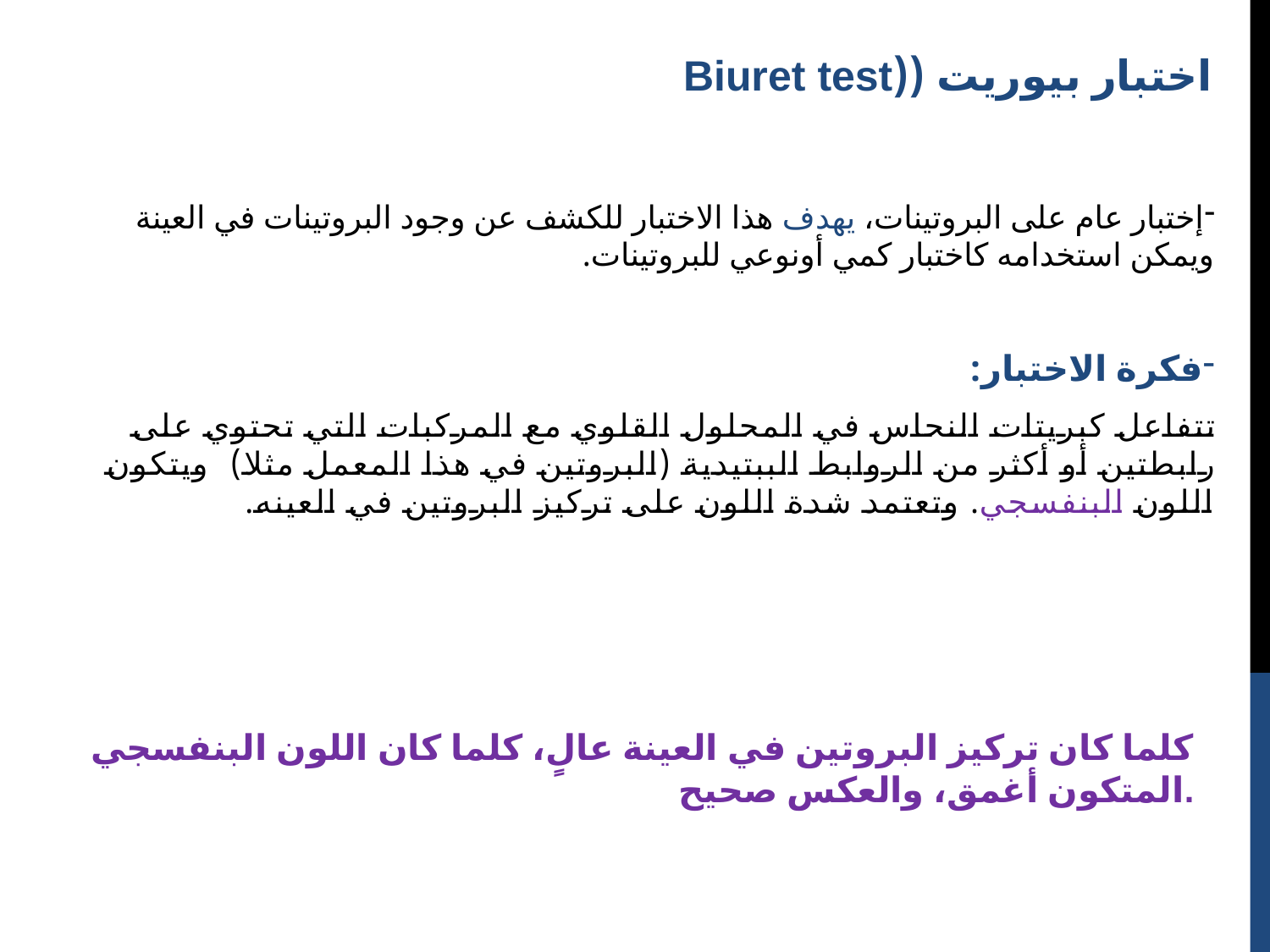

اختبار بيوريت ((Biuret test
إختبار عام على البروتينات، يهدف هذا الاختبار للكشف عن وجود البروتينات في العينة ويمكن استخدامه كاختبار كمي أونوعي للبروتينات.

فكرة الاختبار:
تتفاعل كبريتات النحاس في المحلول القلوي مع المركبات التي تحتوي على رابطتين أو أكثر من الروابط الببتيدية (البروتين في هذا المعمل مثلا)  ويتكون اللون البنفسجي. وتعتمد شدة اللون على تركيز البروتين في العينه.

كلما كان تركيز البروتين في العينة عالٍ، كلما كان اللون البنفسجي المتكون أغمق، والعكس صحيح.